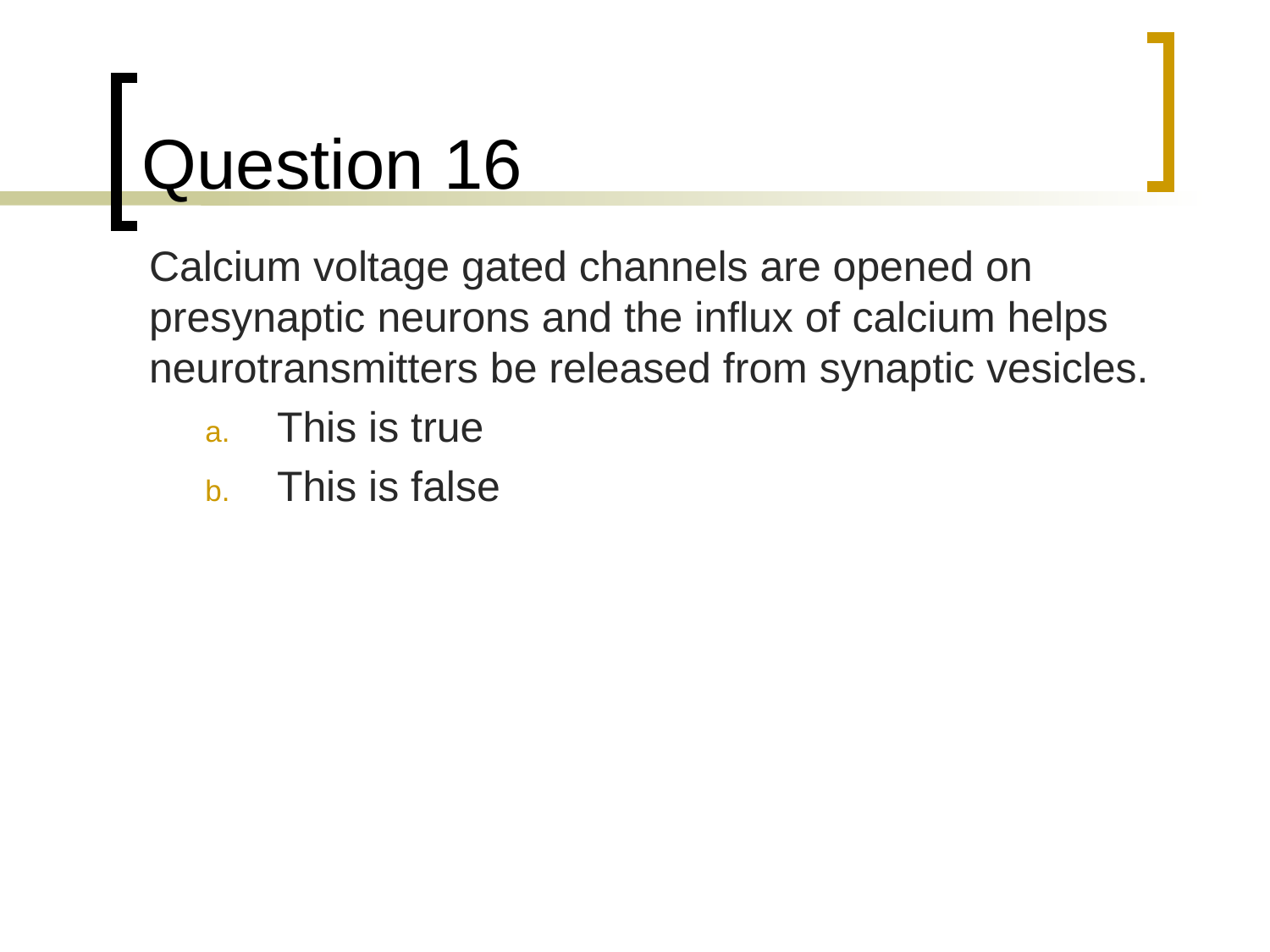

# Question 16
	Calcium voltage gated channels are opened on presynaptic neurons and the influx of calcium helps neurotransmitters be released from synaptic vesicles.
This is true
This is false